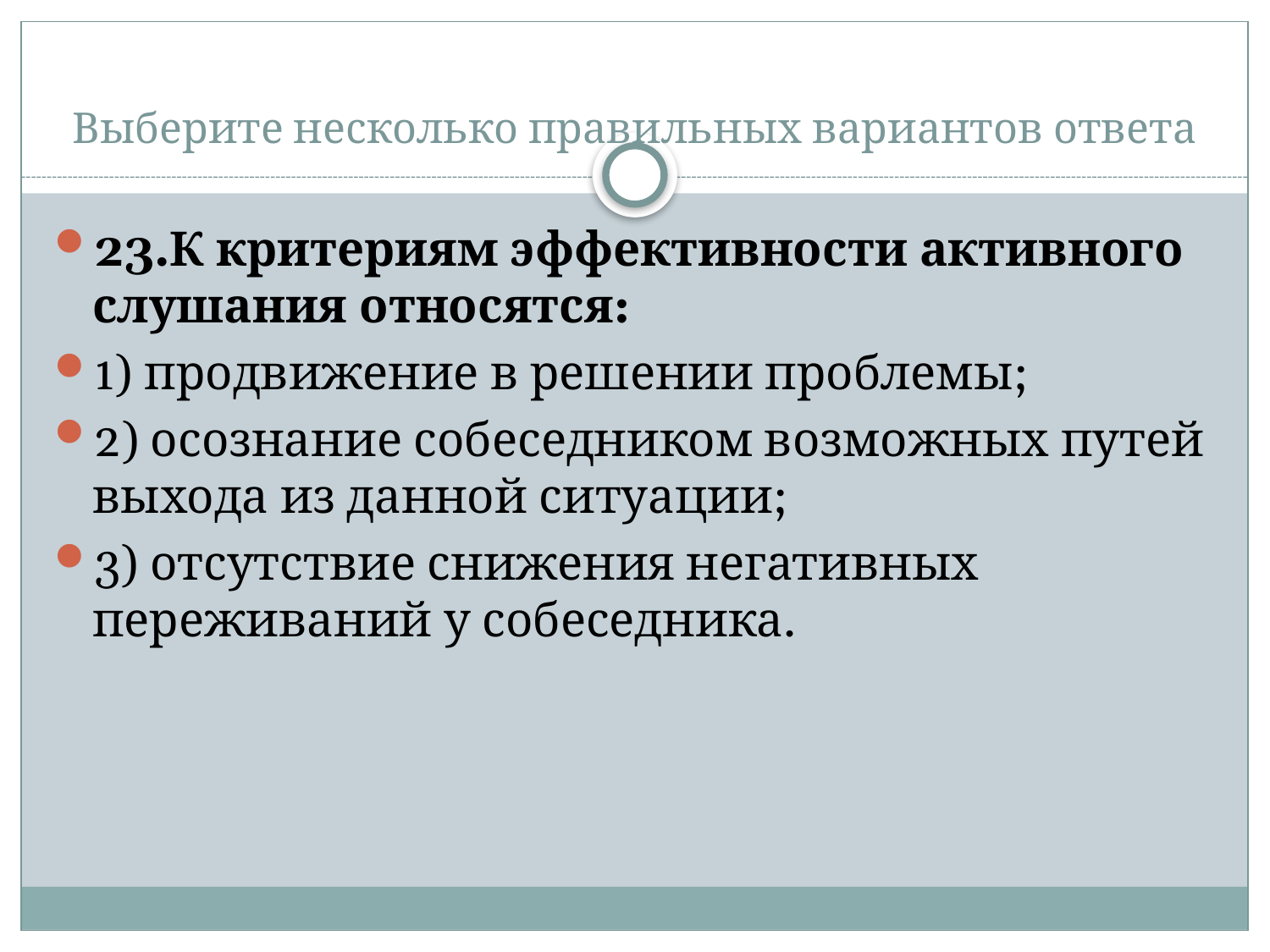

# Выберите несколько правильных вариантов ответа
23.К критериям эффективности активного слушания относятся:
1) продвижение в решении проблемы;
2) осознание собеседником возможных путей выхода из данной ситуации;
3) отсутствие снижения негативных переживаний у собеседника.